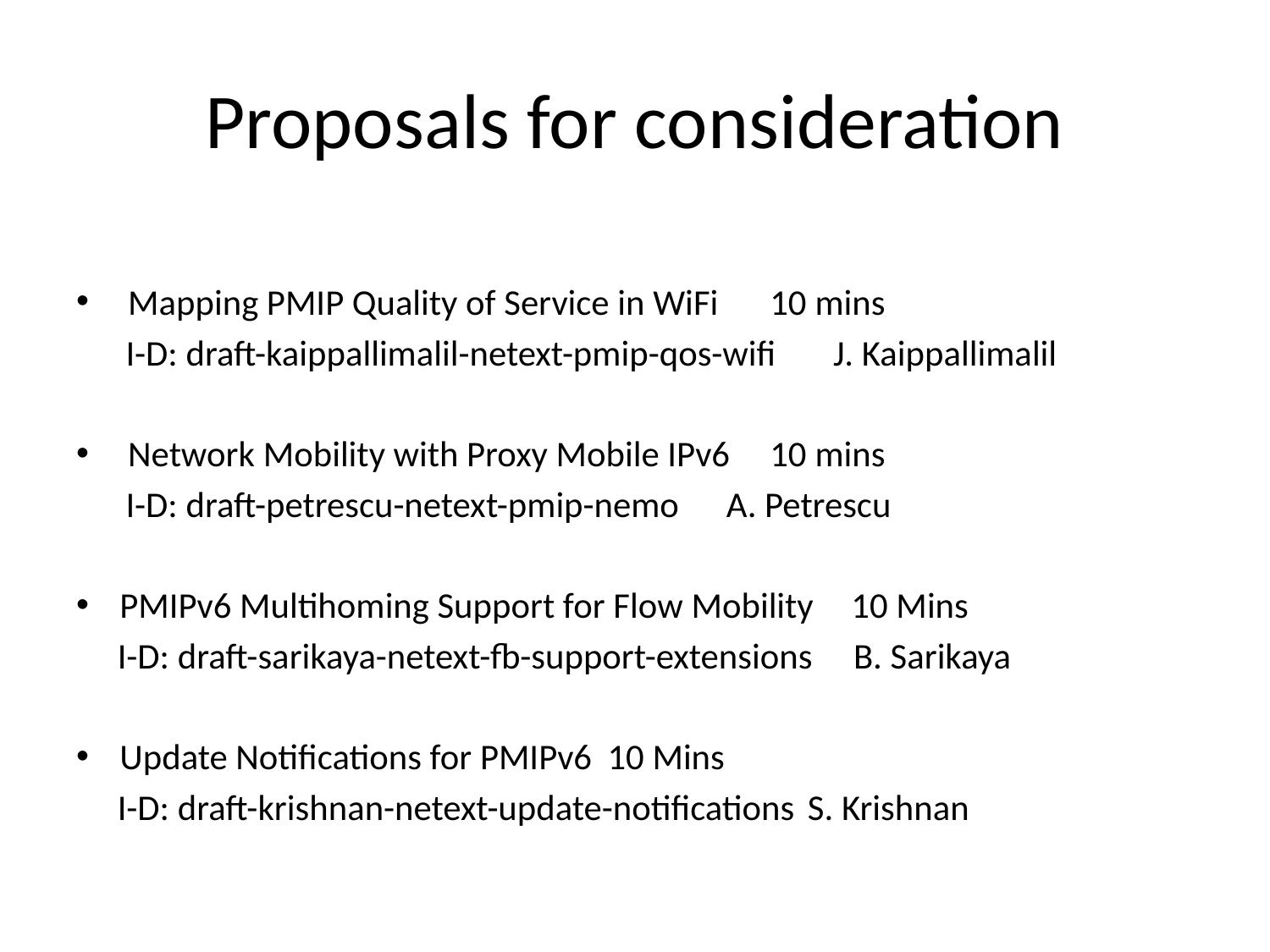

# Proposals for consideration

 Mapping PMIP Quality of Service in WiFi		10 mins
      I-D: draft-kaippallimalil-netext-pmip-qos-wifi       J. Kaippallimalil

 Network Mobility with Proxy Mobile IPv6		10 mins
      I-D: draft-petrescu-netext-pmip-nemo			A. Petrescu

PMIPv6 Multihoming Support for Flow Mobility		10 Mins
     I-D: draft-sarikaya-netext-fb-support-extensions     B. Sarikaya

Update Notifications for PMIPv6			10 Mins
     I-D: draft-krishnan-netext-update-notifications	S. Krishnan